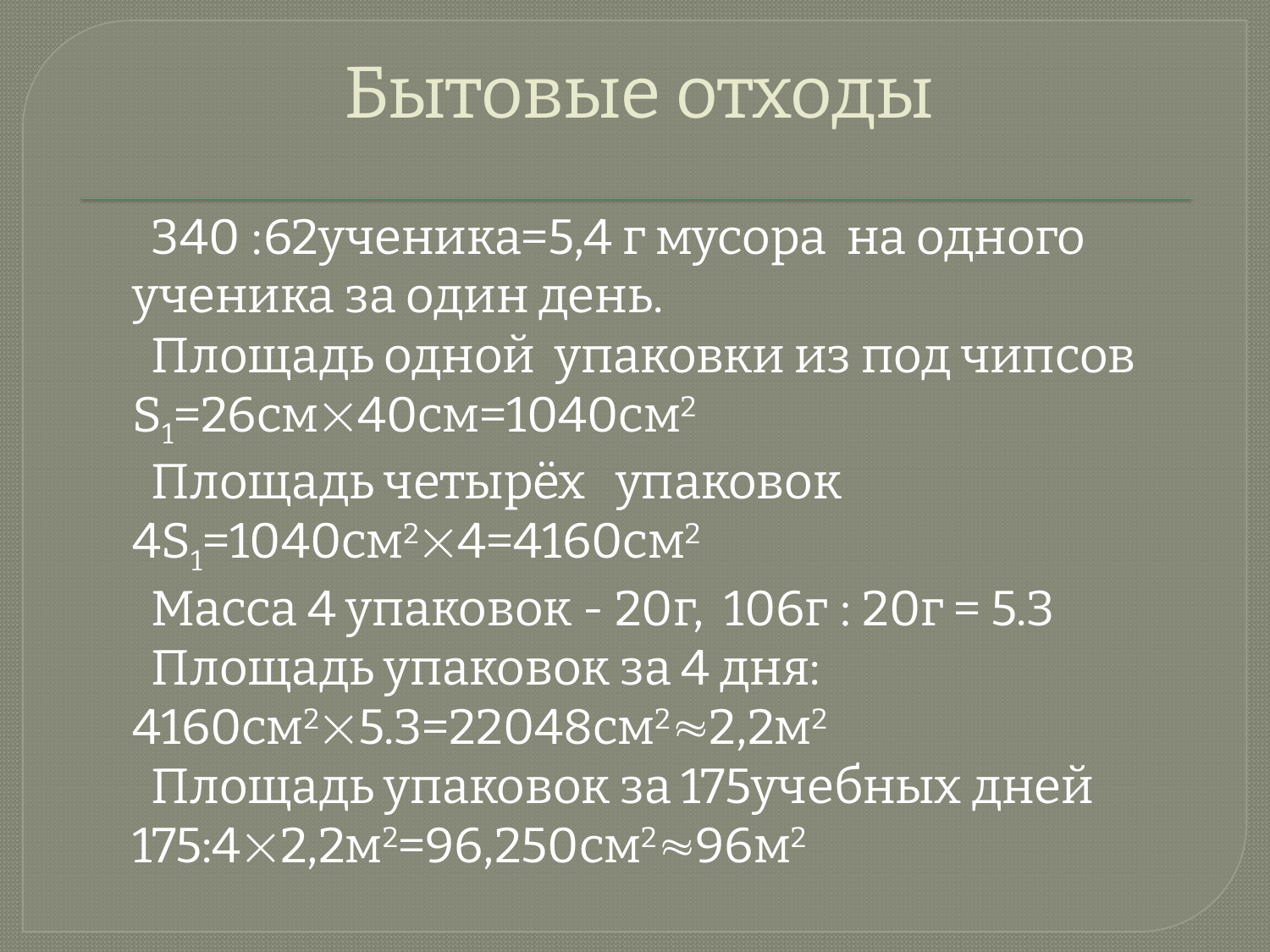

# Бытовые отходы
      340 :62ученика=5,4 г мусора  на одного ученика за один день.
      Площадь одной  упаковки из под чипсов S1=26см×40см=1040см2
      Площадь четырёх   упаковок 4S1=1040см2×4=4160см2
      Масса 4 упаковок - 20г,  106г : 20г = 5.3
      Площадь упаковок за 4 дня: 4160см2×5.3=22048см2≈2,2м2
      Площадь упаковок за 175учебных дней 175:4×2,2м2=96,250см2≈96м2